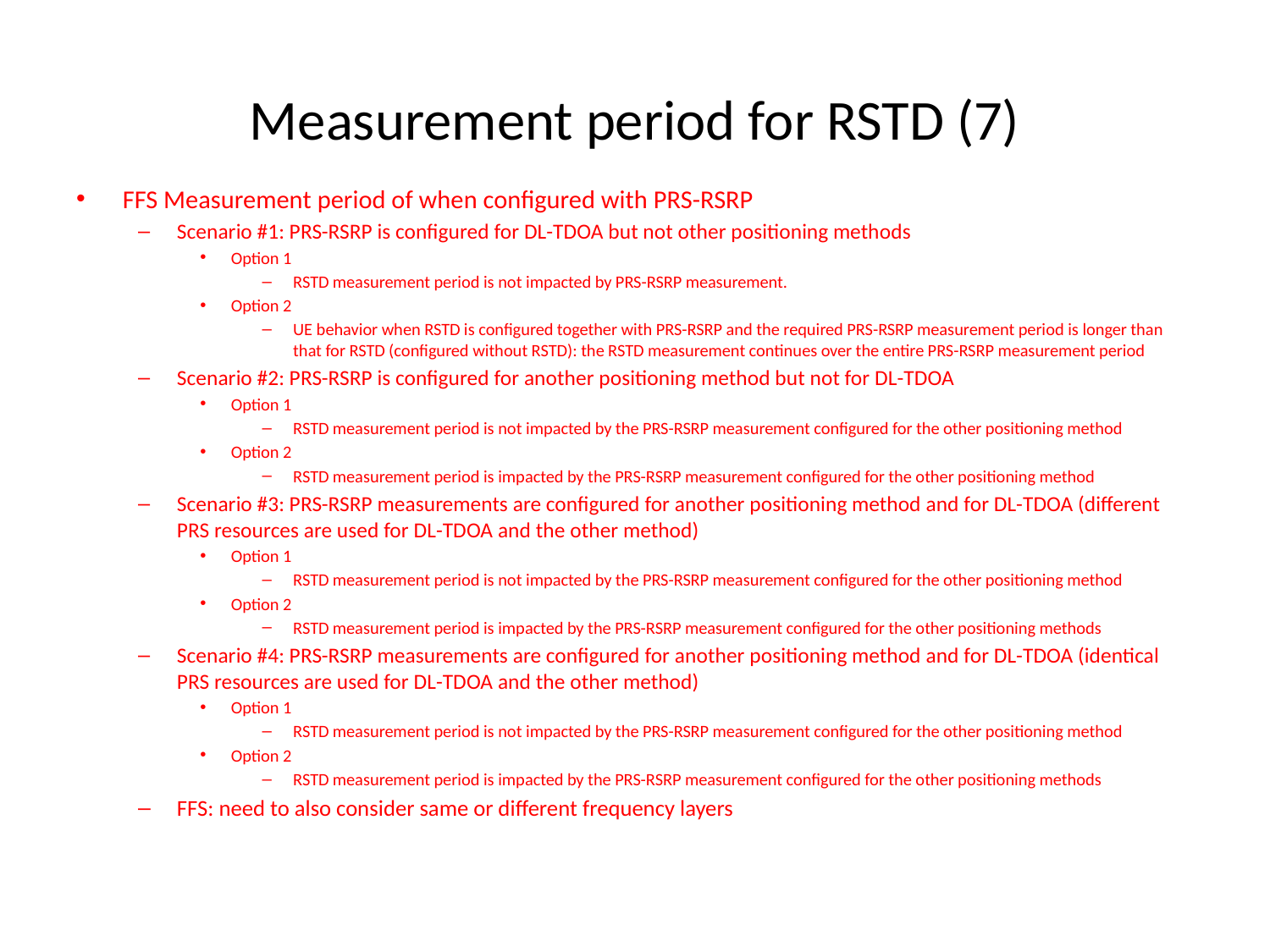

# Measurement period for RSTD (7)
FFS Measurement period of when configured with PRS-RSRP
Scenario #1: PRS-RSRP is configured for DL-TDOA but not other positioning methods
Option 1
RSTD measurement period is not impacted by PRS-RSRP measurement.
Option 2
UE behavior when RSTD is configured together with PRS-RSRP and the required PRS-RSRP measurement period is longer than that for RSTD (configured without RSTD): the RSTD measurement continues over the entire PRS-RSRP measurement period
Scenario #2: PRS-RSRP is configured for another positioning method but not for DL-TDOA
Option 1
RSTD measurement period is not impacted by the PRS-RSRP measurement configured for the other positioning method
Option 2
RSTD measurement period is impacted by the PRS-RSRP measurement configured for the other positioning method
Scenario #3: PRS-RSRP measurements are configured for another positioning method and for DL-TDOA (different PRS resources are used for DL-TDOA and the other method)
Option 1
RSTD measurement period is not impacted by the PRS-RSRP measurement configured for the other positioning method
Option 2
RSTD measurement period is impacted by the PRS-RSRP measurement configured for the other positioning methods
Scenario #4: PRS-RSRP measurements are configured for another positioning method and for DL-TDOA (identical PRS resources are used for DL-TDOA and the other method)
Option 1
RSTD measurement period is not impacted by the PRS-RSRP measurement configured for the other positioning method
Option 2
RSTD measurement period is impacted by the PRS-RSRP measurement configured for the other positioning methods
FFS: need to also consider same or different frequency layers